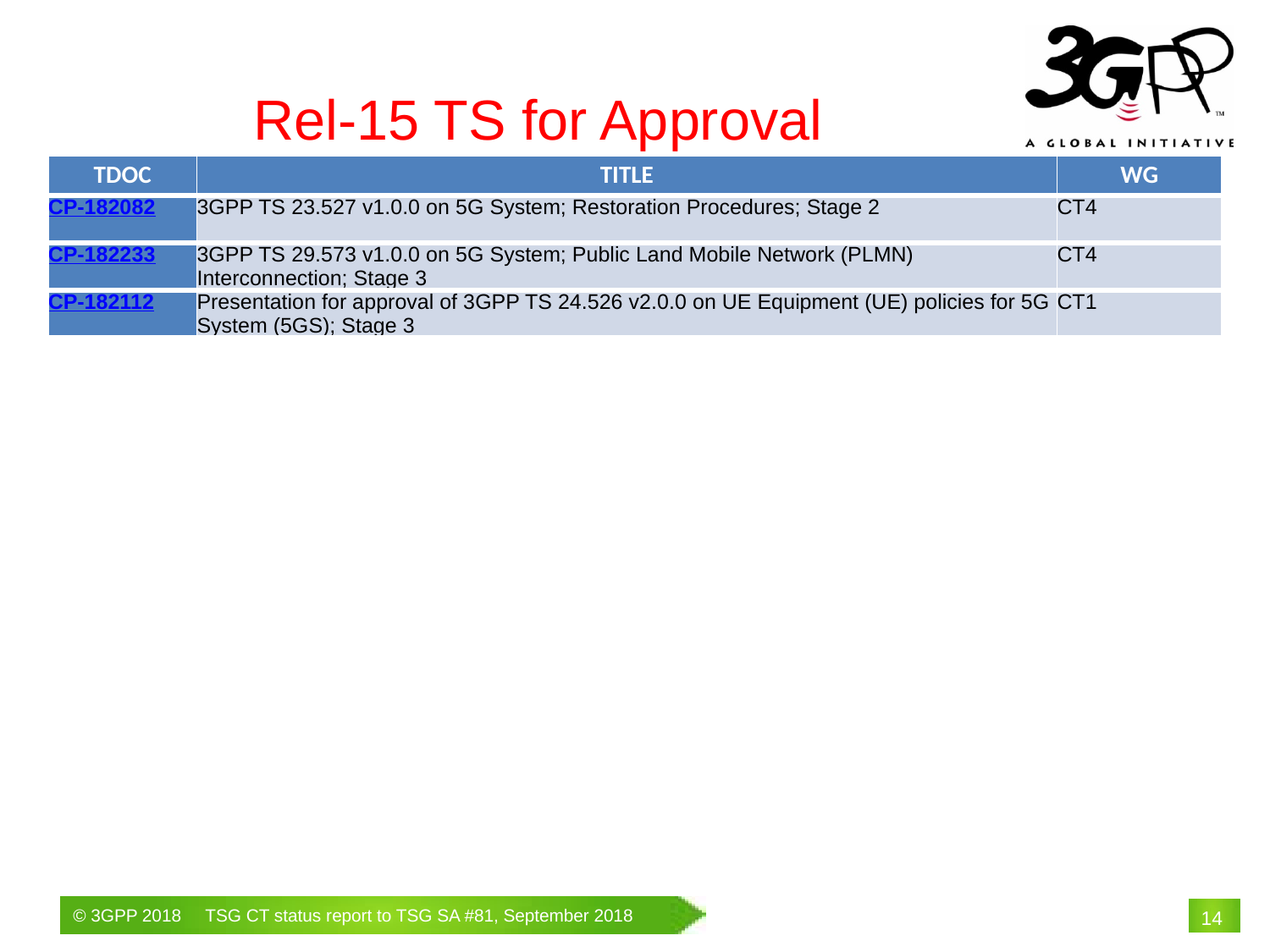

Rel-15 TS for Approval
| TDOC | TITLE | WG |
| --- | --- | --- |
| CP-182082 | 3GPP TS 23.527 v1.0.0 on 5G System; Restoration Procedures; Stage 2 | CT4 |
| CP-182233 | 3GPP TS 29.573 v1.0.0 on 5G System; Public Land Mobile Network (PLMN) Interconnection; Stage 3 | CT4 |
| CP-182112 | Presentation for approval of 3GPP TS 24.526 v2.0.0 on UE Equipment (UE) policies for 5G System (5GS); Stage 3 | CT1 |

# 14